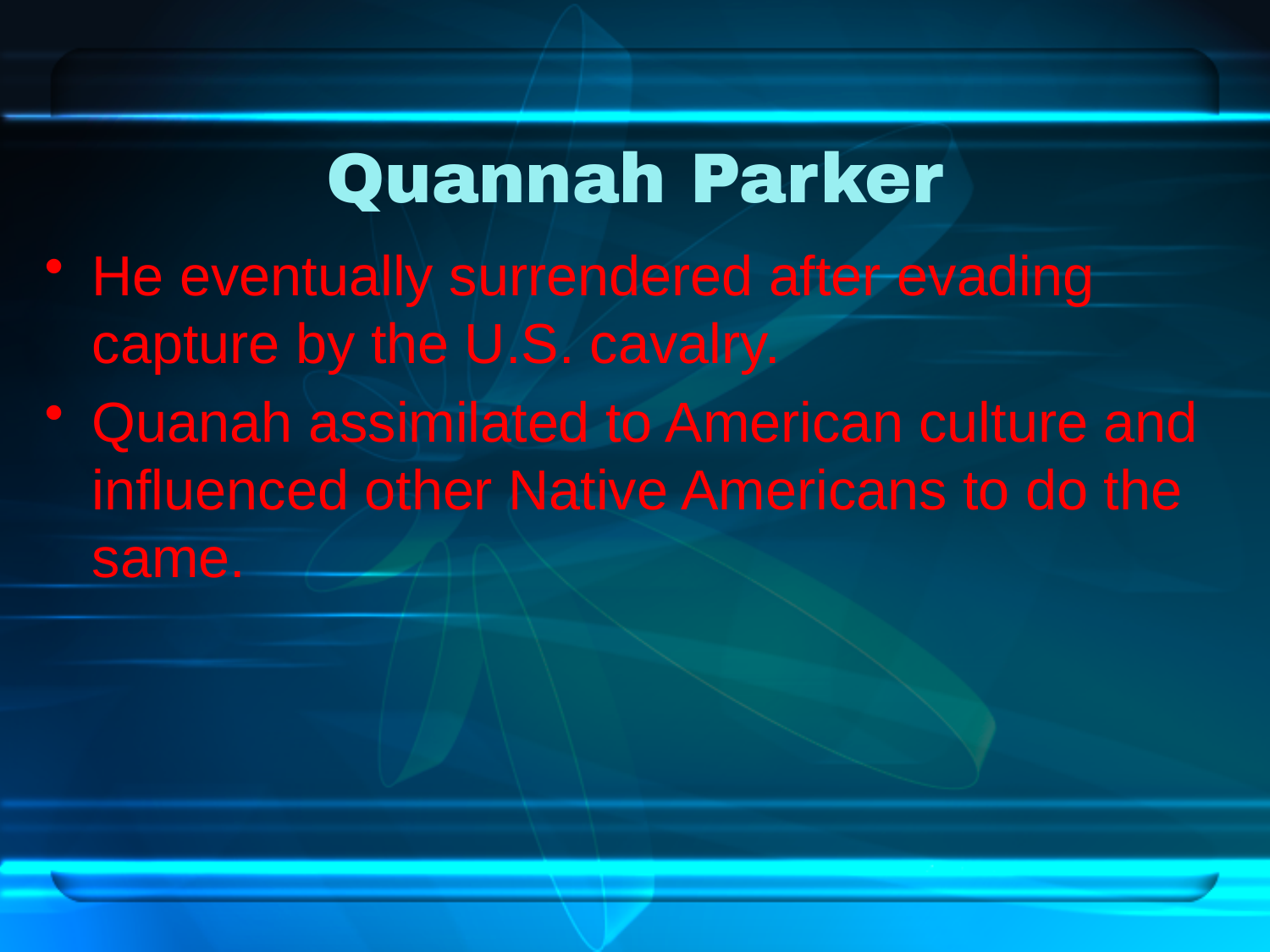

# Quannah Parker
He eventually surrendered after evading capture by the U.S. cavalry.
Quanah assimilated to American culture and influenced other Native Americans to do the same.